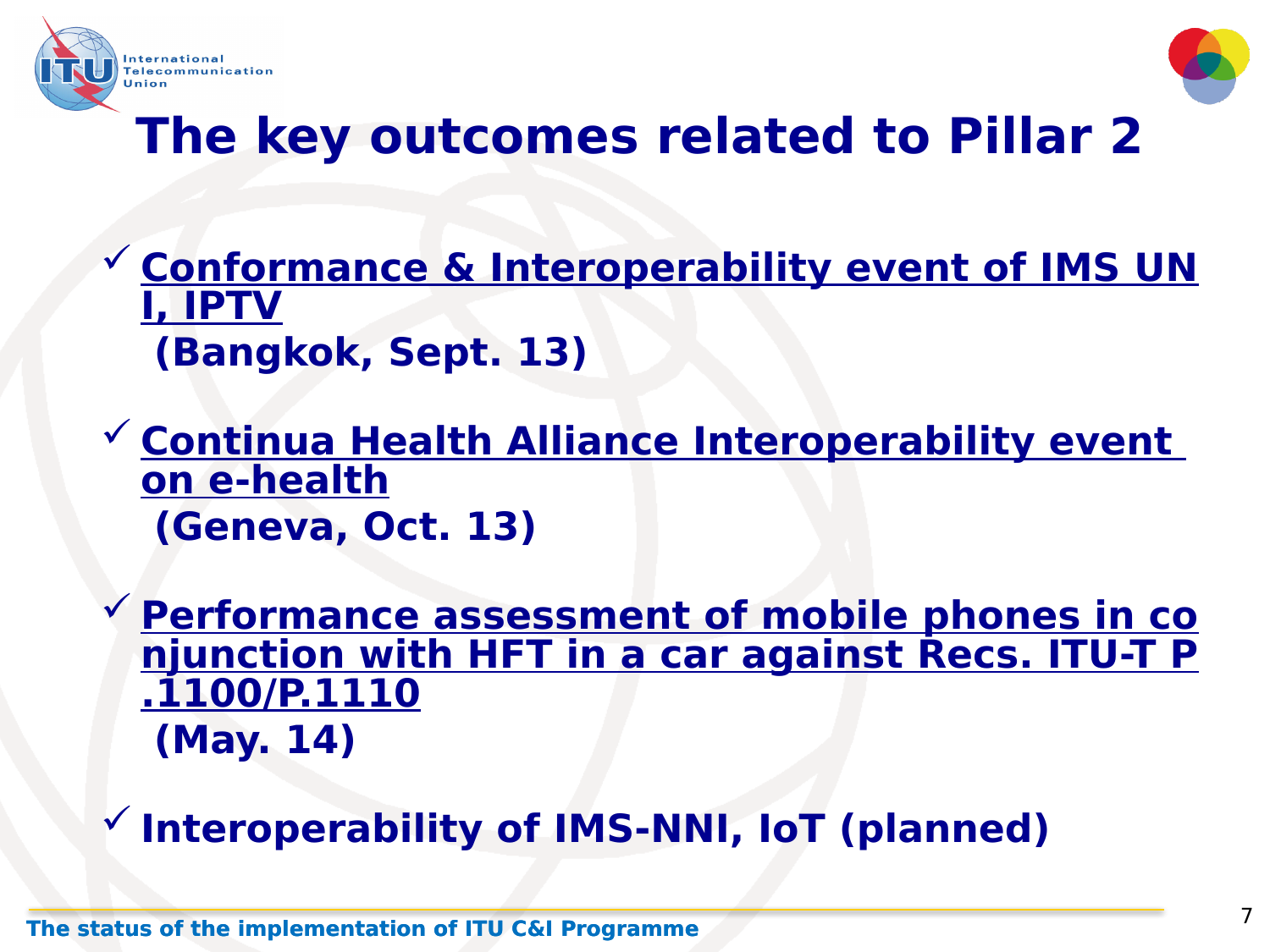

The key outcomes related to Pillar 2
Conformance & Interoperability event of IMS UNI, IPTV (Bangkok, Sept. 13)
Continua Health Alliance Interoperability event on e-health (Geneva, Oct. 13)
Performance assessment of mobile phones in conjunction with HFT in a car against Recs. ITU-T P.1100/P.1110 (May. 14)
Interoperability of IMS-NNI, IoT (planned)
7